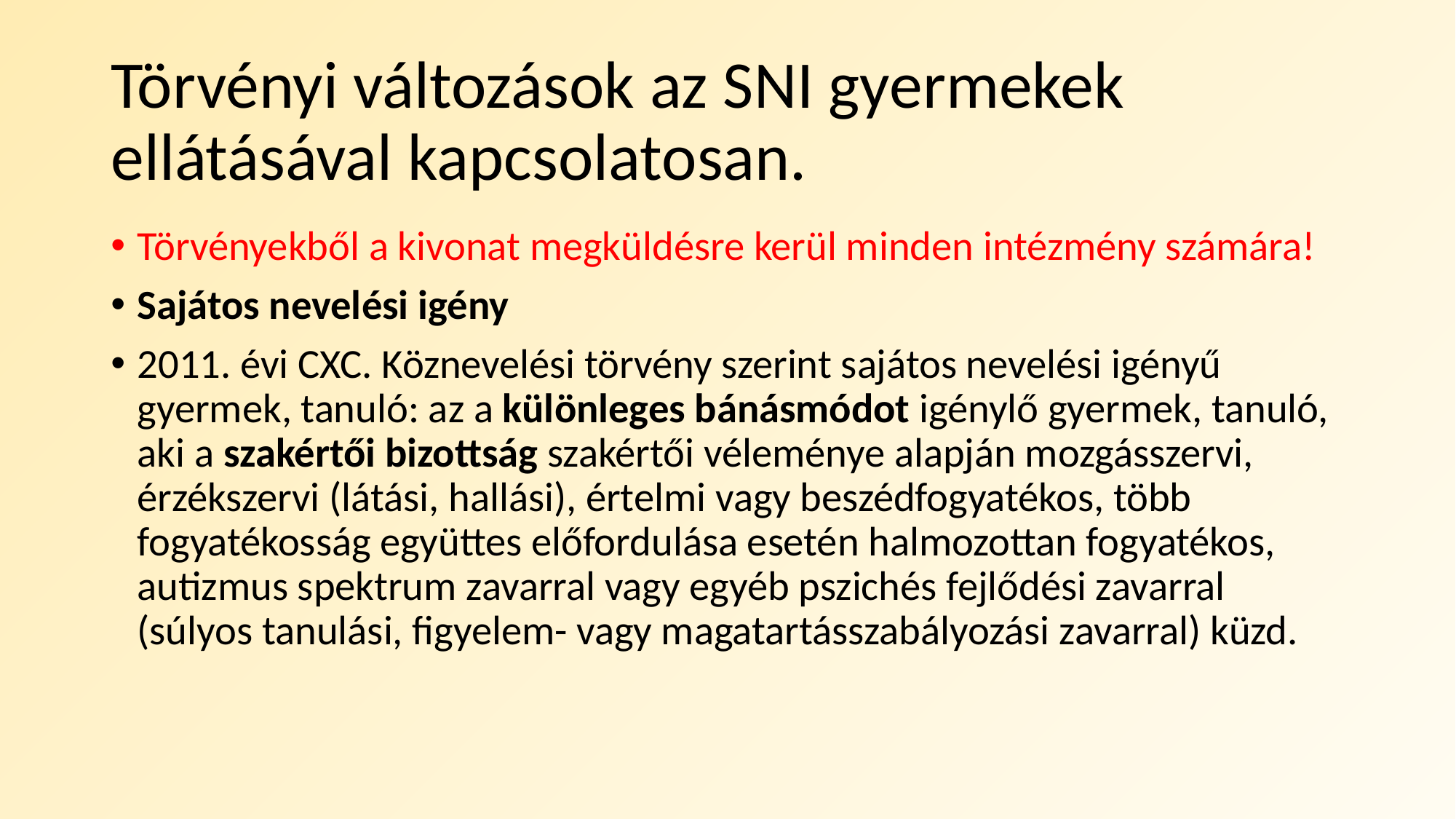

# Törvényi változások az SNI gyermekek ellátásával kapcsolatosan.
Törvényekből a kivonat megküldésre kerül minden intézmény számára!
Sajátos nevelési igény
2011. évi CXC. Köznevelési törvény szerint sajátos nevelési igényű gyermek, tanuló: az a különleges bánásmódot igénylő gyermek, tanuló, aki a szakértői bizottság szakértői véleménye alapján mozgásszervi, érzékszervi (látási, hallási), értelmi vagy beszédfogyatékos, több fogyatékosság együttes előfordulása esetén halmozottan fogyatékos, autizmus spektrum zavarral vagy egyéb pszichés fejlődési zavarral (súlyos tanulási, figyelem- vagy magatartásszabályozási zavarral) küzd.